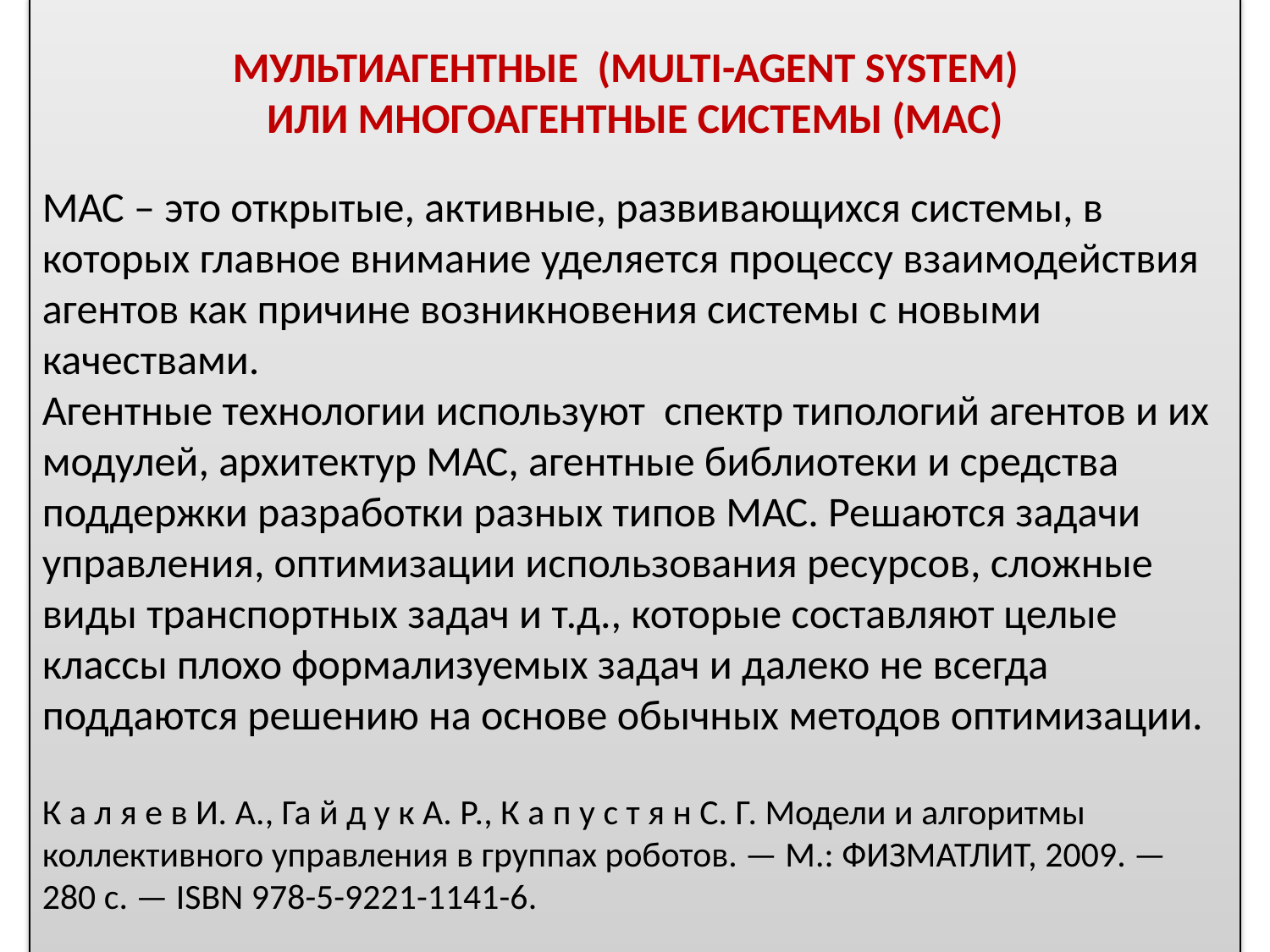

МУЛЬТИАГЕНТНЫЕ  (MULTI-AGENT SYSTEM)
ИЛИ МНОГОАГЕНТНЫЕ СИСТЕМЫ (MAC)

МАС – это открытые, активные, развивающихся системы, в которых главное внимание уделяется процессу взаимодействия агентов как причине возникновения системы с новыми качествами.
Агентные технологии используют  спектр типологий агентов и их модулей, архитектур МАС, агентные библиотеки и средства поддержки разработки разных типов МАС. Решаются задачи управления, оптимизации использования ресурсов, сложные виды транспортных задач и т.д., которые составляют целые классы плохо формализуемых задач и далеко не всегда поддаются решению на основе обычных методов оптимизации.

К а л я е в И. А., Га й д у к А. Р., К а п у с т я н С. Г. Модели и алгоритмы коллективного управления в группах роботов. — М.: ФИЗМАТЛИТ, 2009. — 280 с. — ISBN 978-5-9221-1141-6.